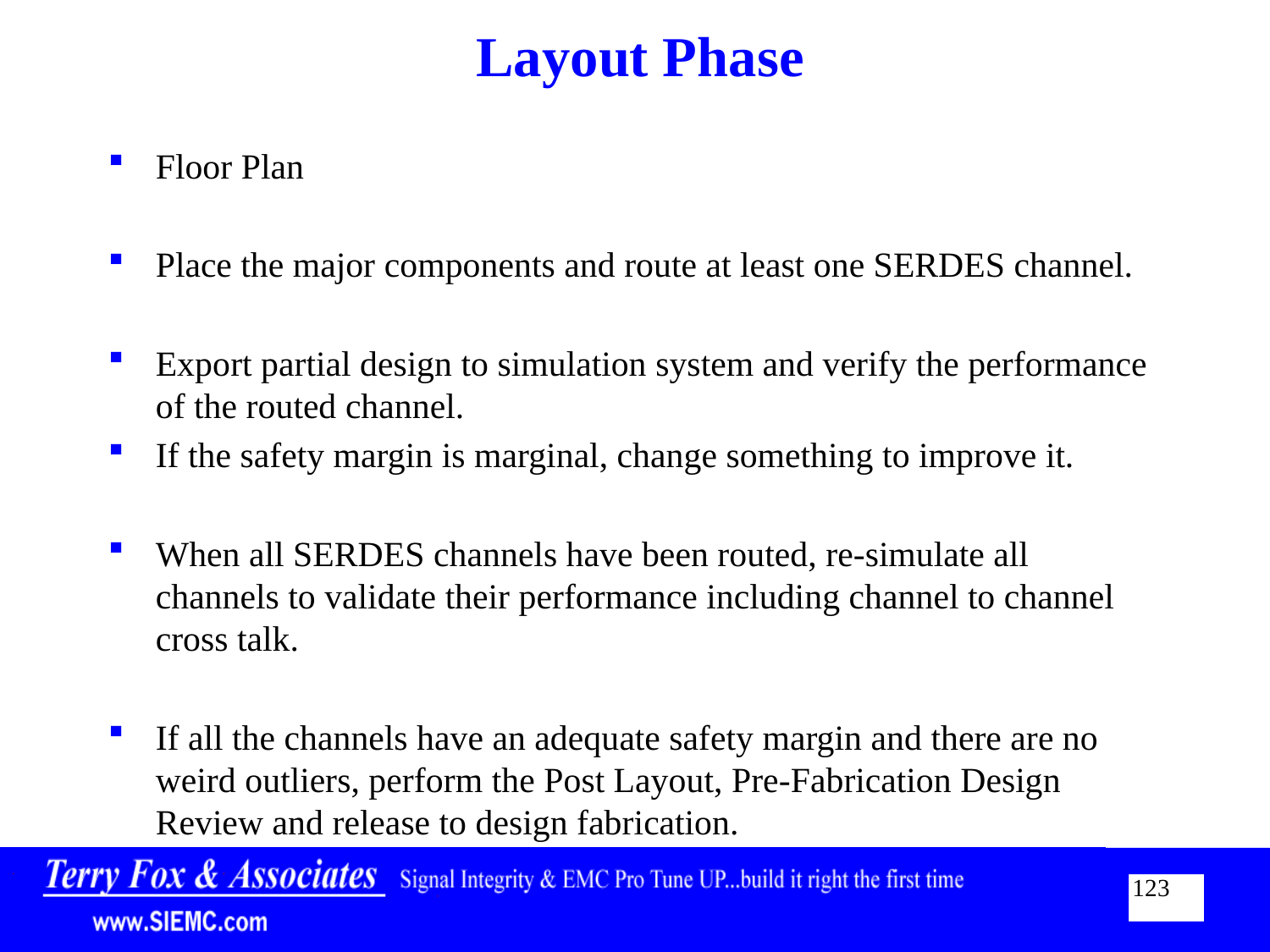

# Layout Phase
Floor Plan

Place the major components and route at least one SERDES channel.

Export partial design to simulation system and verify the performance of the routed channel.
If the safety margin is marginal, change something to improve it.

When all SERDES channels have been routed, re-simulate all channels to validate their performance including channel to channel cross talk.

If all the channels have an adequate safety margin and there are no weird outliers, perform the Post Layout, Pre-Fabrication Design Review and release to design fabrication.

123